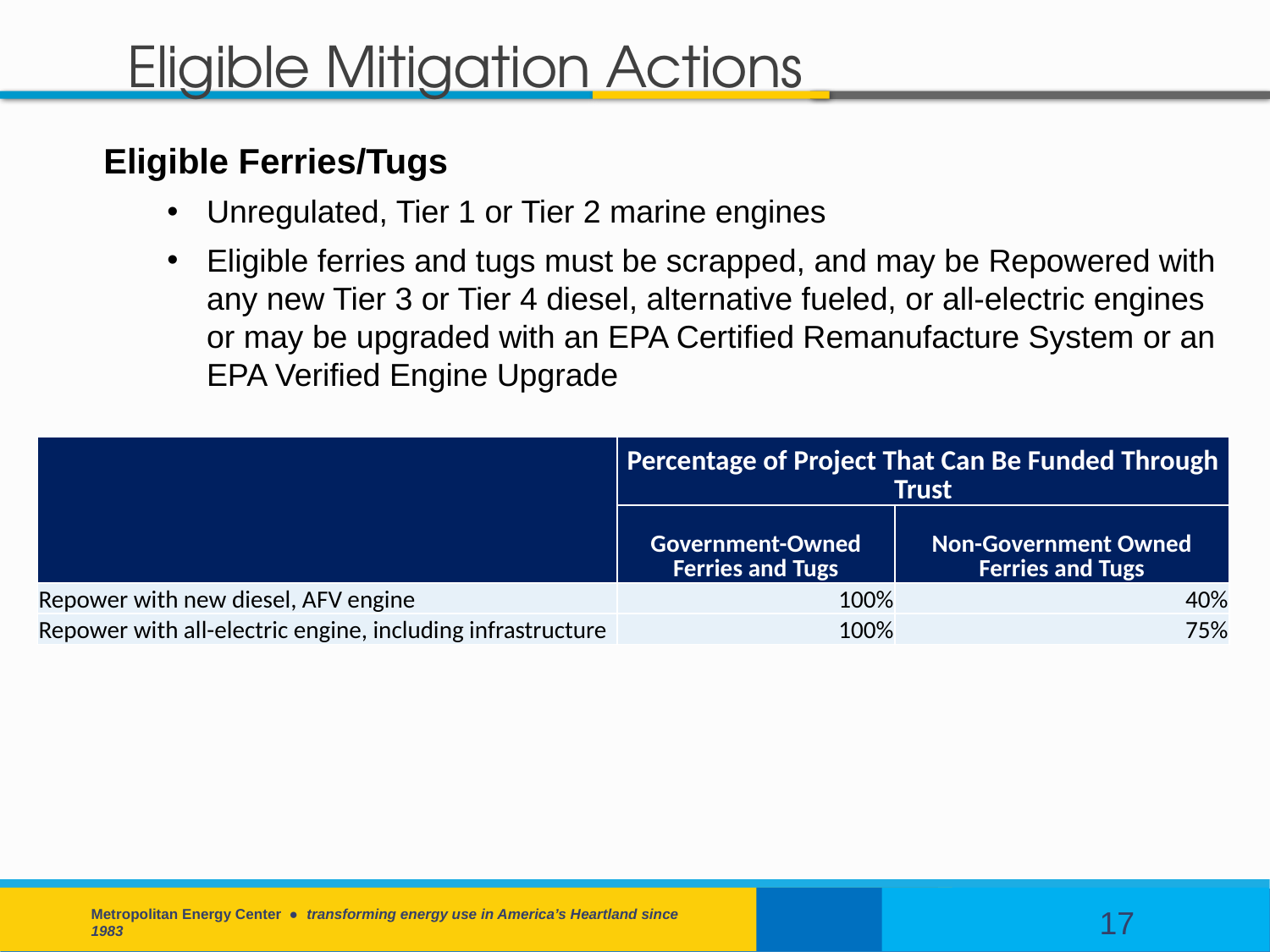

# Eligible Mitigation Actions
Eligible Ferries/Tugs
Unregulated, Tier 1 or Tier 2 marine engines
Eligible ferries and tugs must be scrapped, and may be Repowered with any new Tier 3 or Tier 4 diesel, alternative fueled, or all-electric engines or may be upgraded with an EPA Certified Remanufacture System or an EPA Verified Engine Upgrade

|  | Percentage of Project That Can Be Funded Through Trust |  |
| --- | --- | --- |
|  | Government-Owned Ferries and Tugs | Non-Government Owned Ferries and Tugs |
| Repower with new diesel, AFV engine | 100% | 40% |
| Repower with all-electric engine, including infrastructure | 100% | 75% |